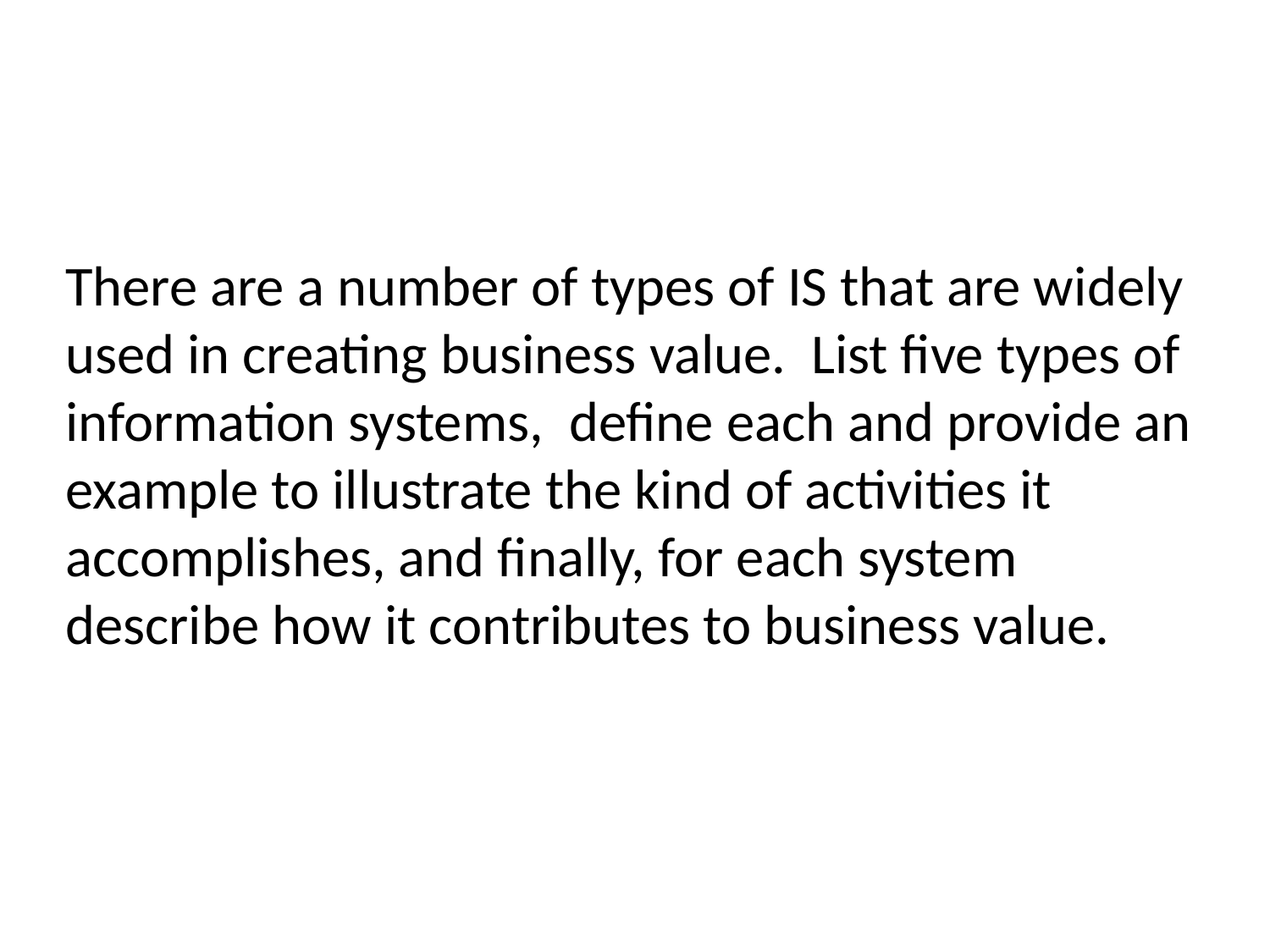

There are a number of types of IS that are widely used in creating business value.  List five types of information systems,  define each and provide an example to illustrate the kind of activities it accomplishes, and finally, for each system describe how it contributes to business value.